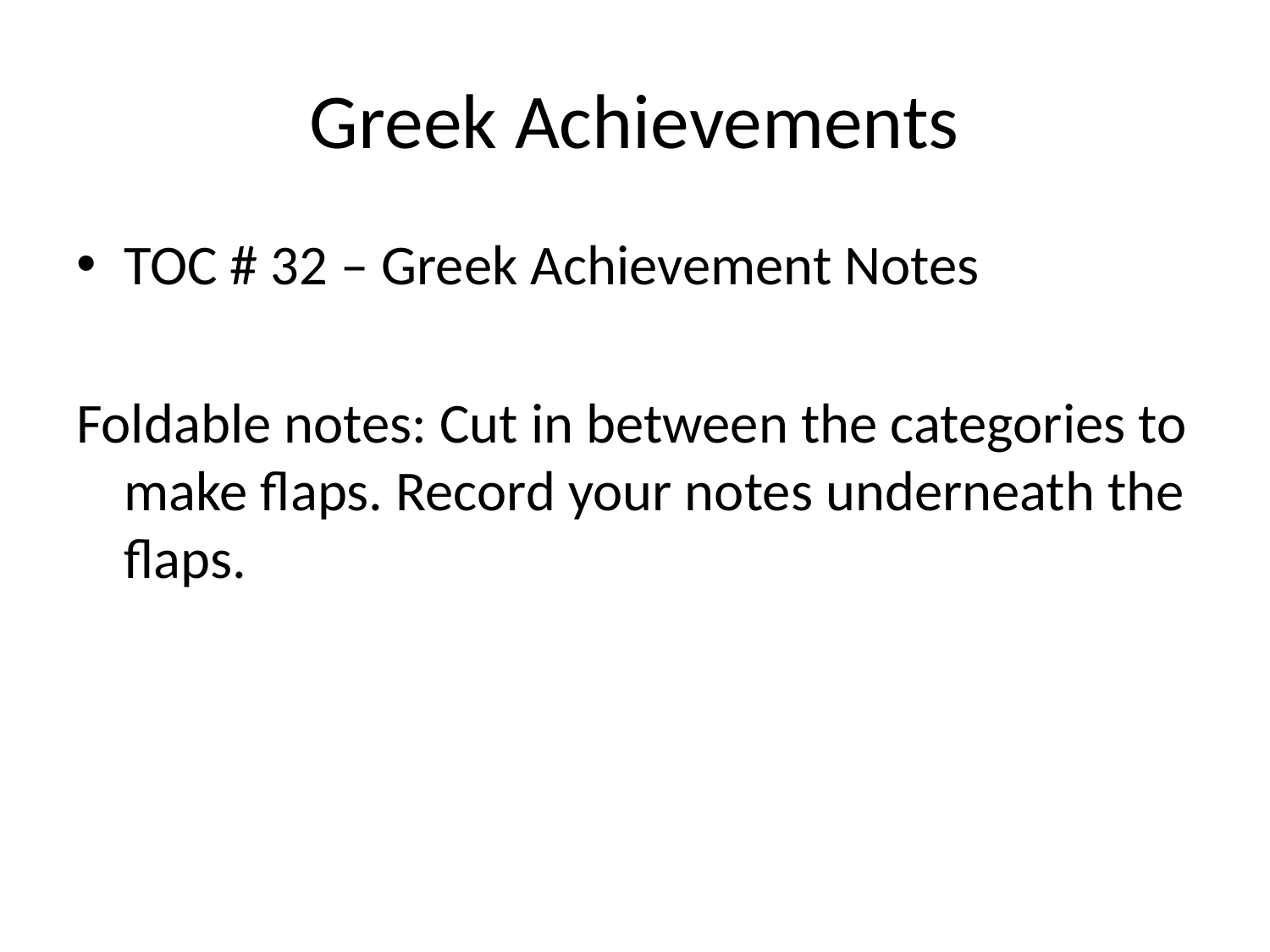

# Greek Achievements
TOC # 32 – Greek Achievement Notes

Foldable notes: Cut in between the categories to make flaps. Record your notes underneath the flaps.